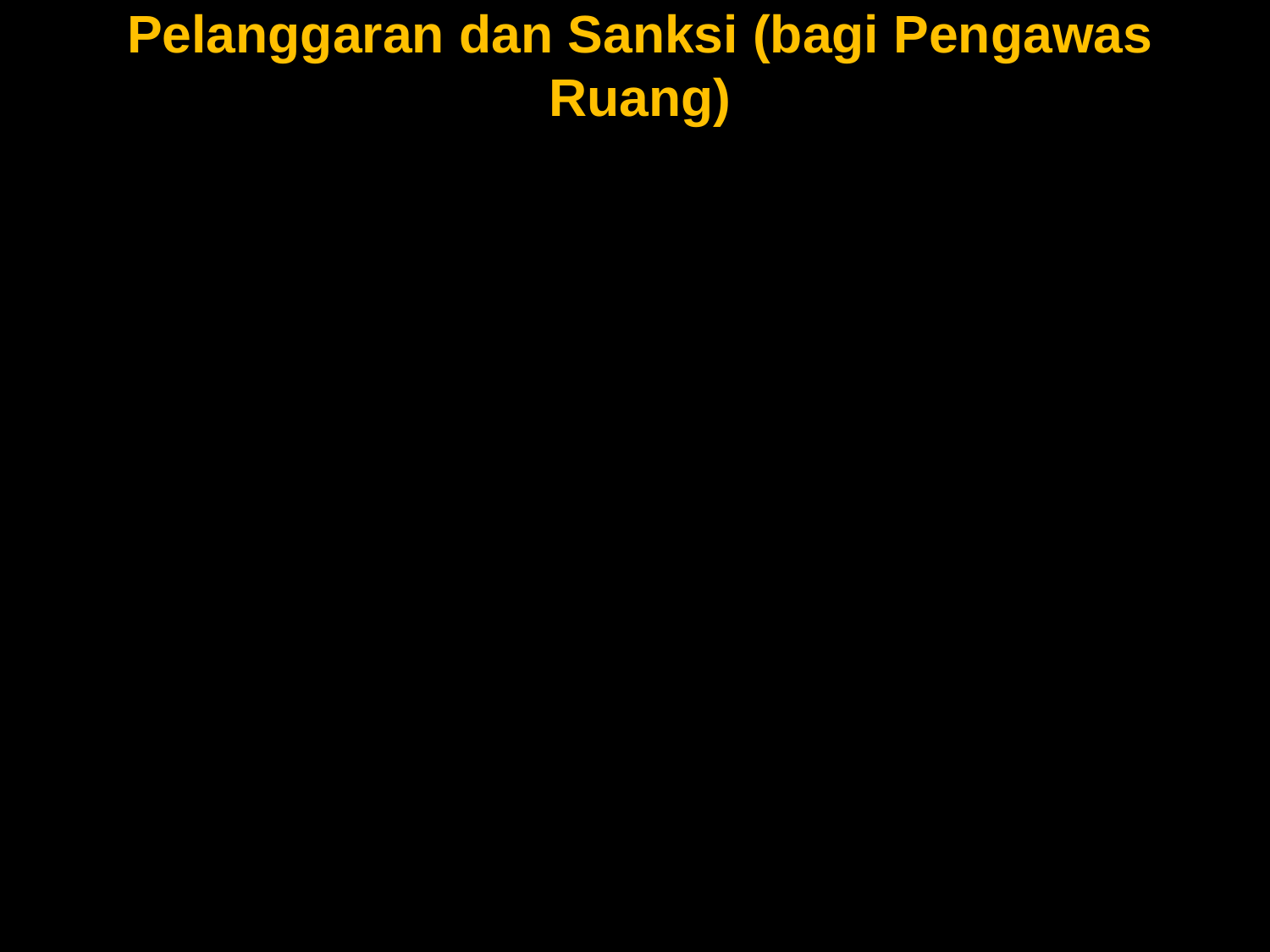

# Pelanggaran dan Sanksi (bagi Pengawas Ruang)